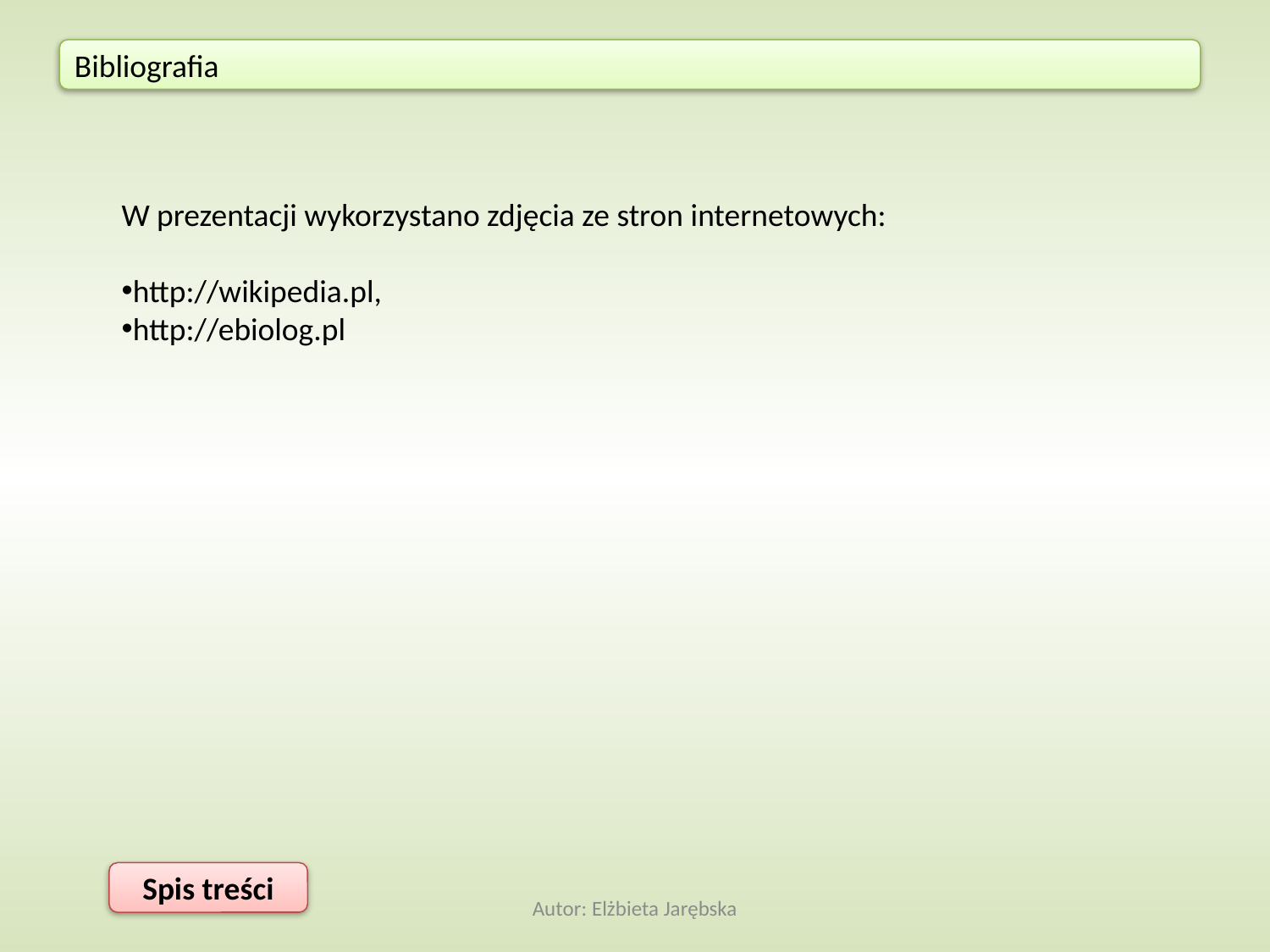

Bibliografia
W prezentacji wykorzystano zdjęcia ze stron internetowych:

http://wikipedia.pl,
http://ebiolog.pl

Spis treści
Autor: Elżbieta Jarębska